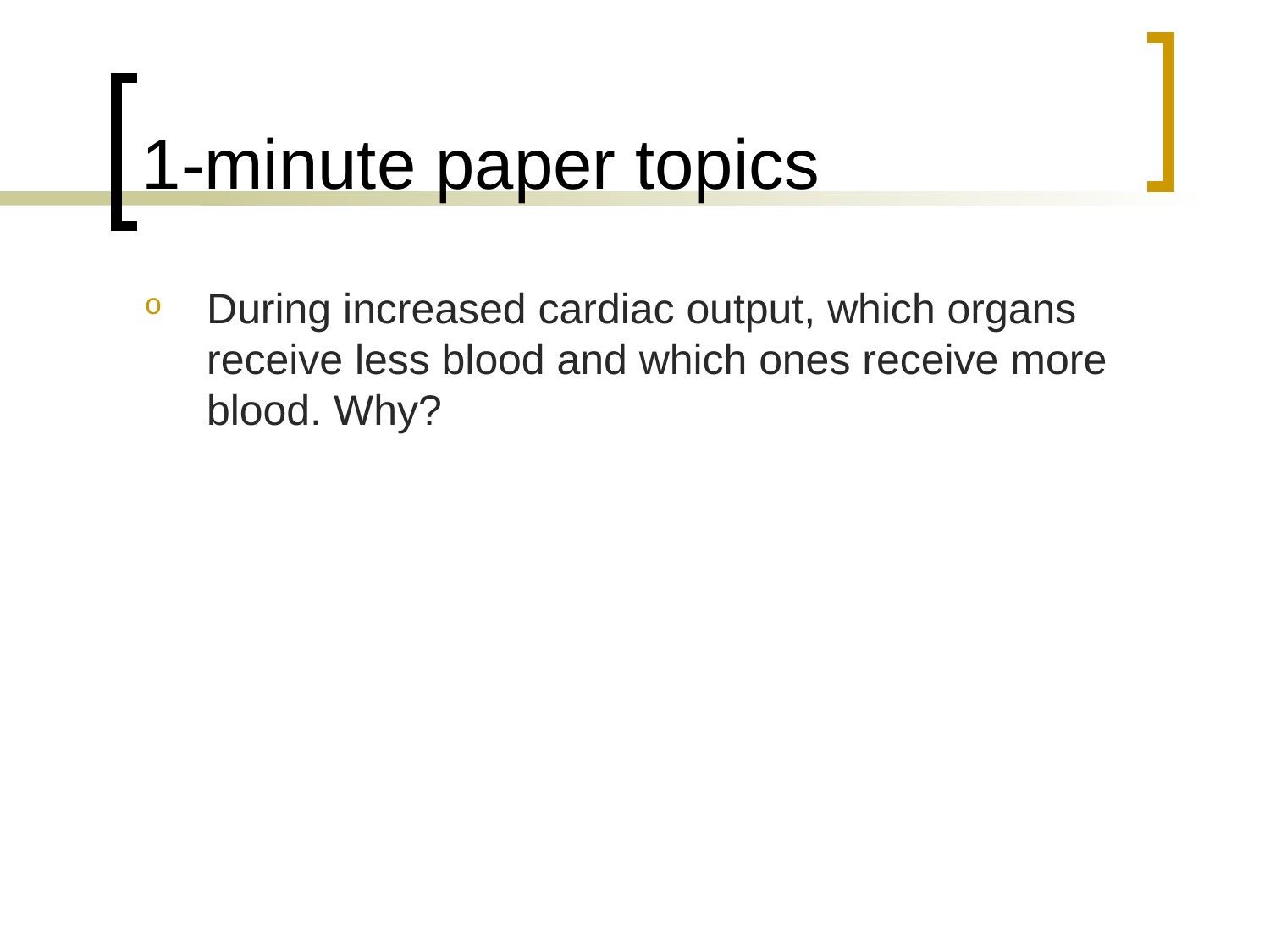

# 1-minute paper topics
During increased cardiac output, which organs receive less blood and which ones receive more blood. Why?